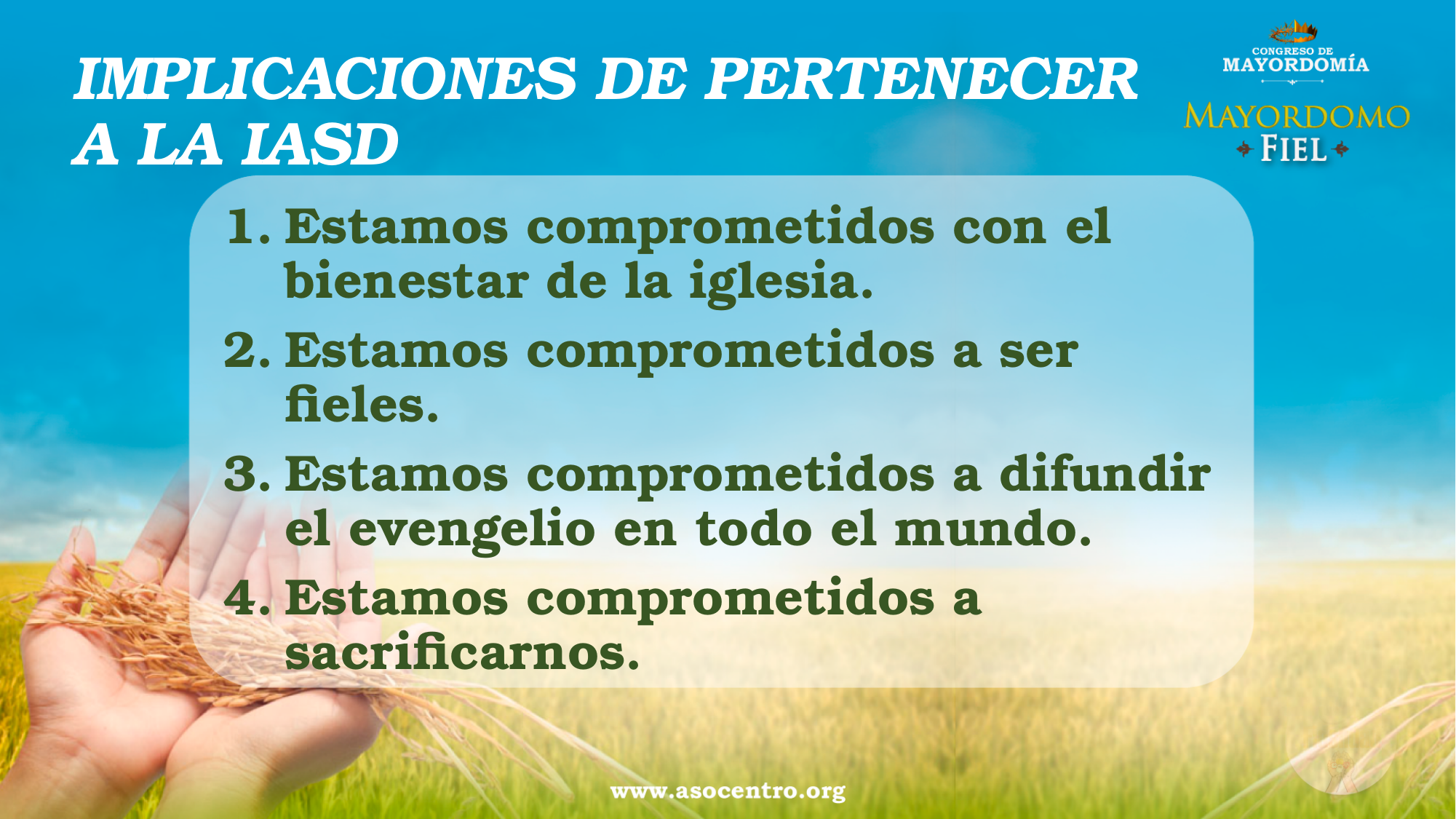

# IMPLICACIONES DE PERTENECER A LA IASD
Estamos comprometidos con el bienestar de la iglesia.
Estamos comprometidos a ser fieles.
Estamos comprometidos a difundir el evengelio en todo el mundo.
Estamos comprometidos a sacrificarnos.